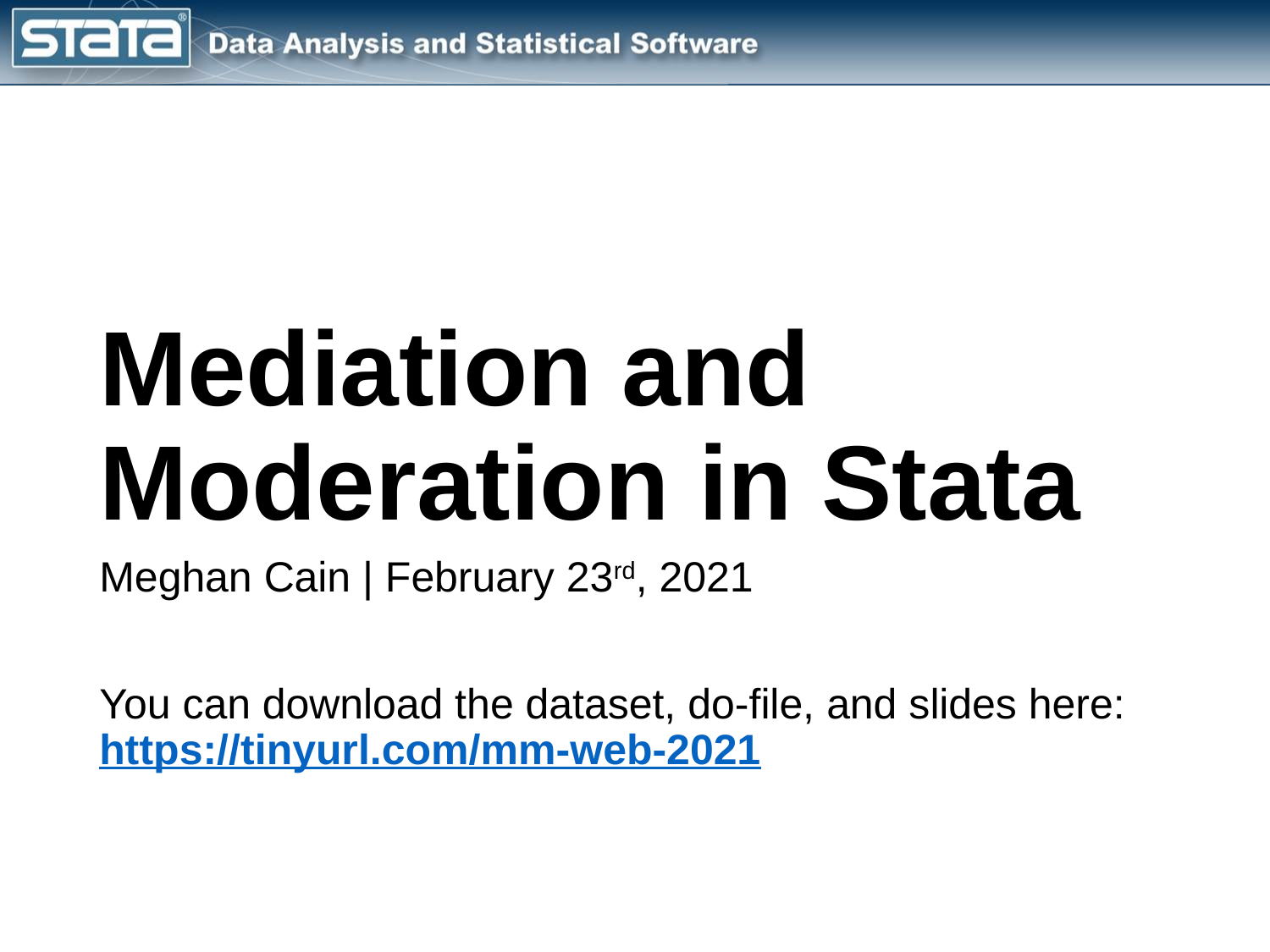

# Mediation and Moderation in Stata
Meghan Cain | February 23rd, 2021

You can download the dataset, do-file, and slides here: https://tinyurl.com/mm-web-2021